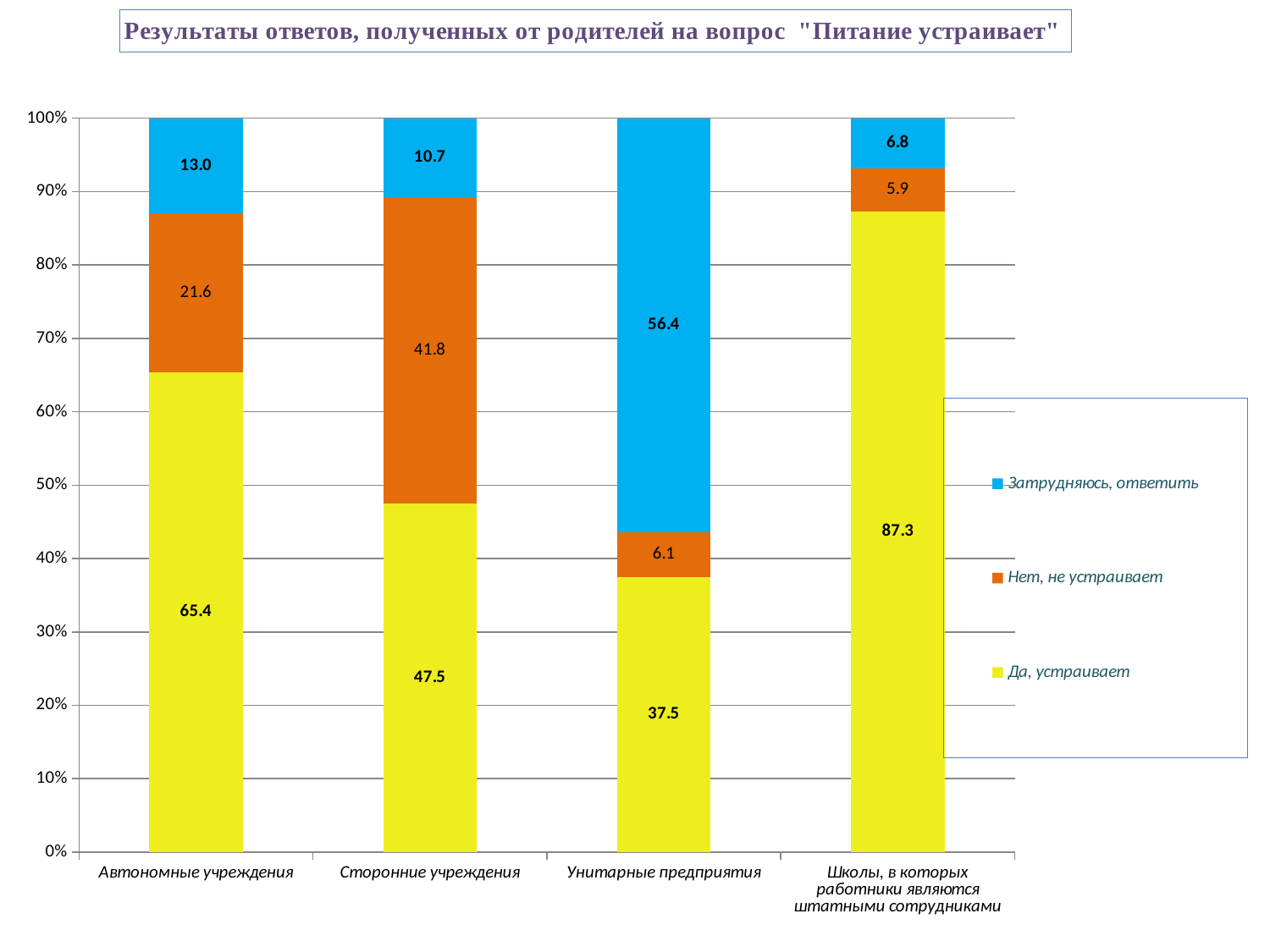

### Chart: Результаты ответов, полученных от родителей на вопрос  "Питание устраивает"

| Category | Нет, не устраивает | Да, устраивает | Затрудняюсь, ответить |
|---|---|---|---|
| Автономные учреждения | 21.6 | 65.4 | 13.0 |
| Сторонние учреждения | 41.8 | 47.5 | 10.700000000000003 |
| Унитарные предприятия | 6.1 | 37.5 | 56.400000000000006 |
| Школы, в которых работники являются штатными сотрудниками | 5.9 | 87.3 | 6.799999999999997 |